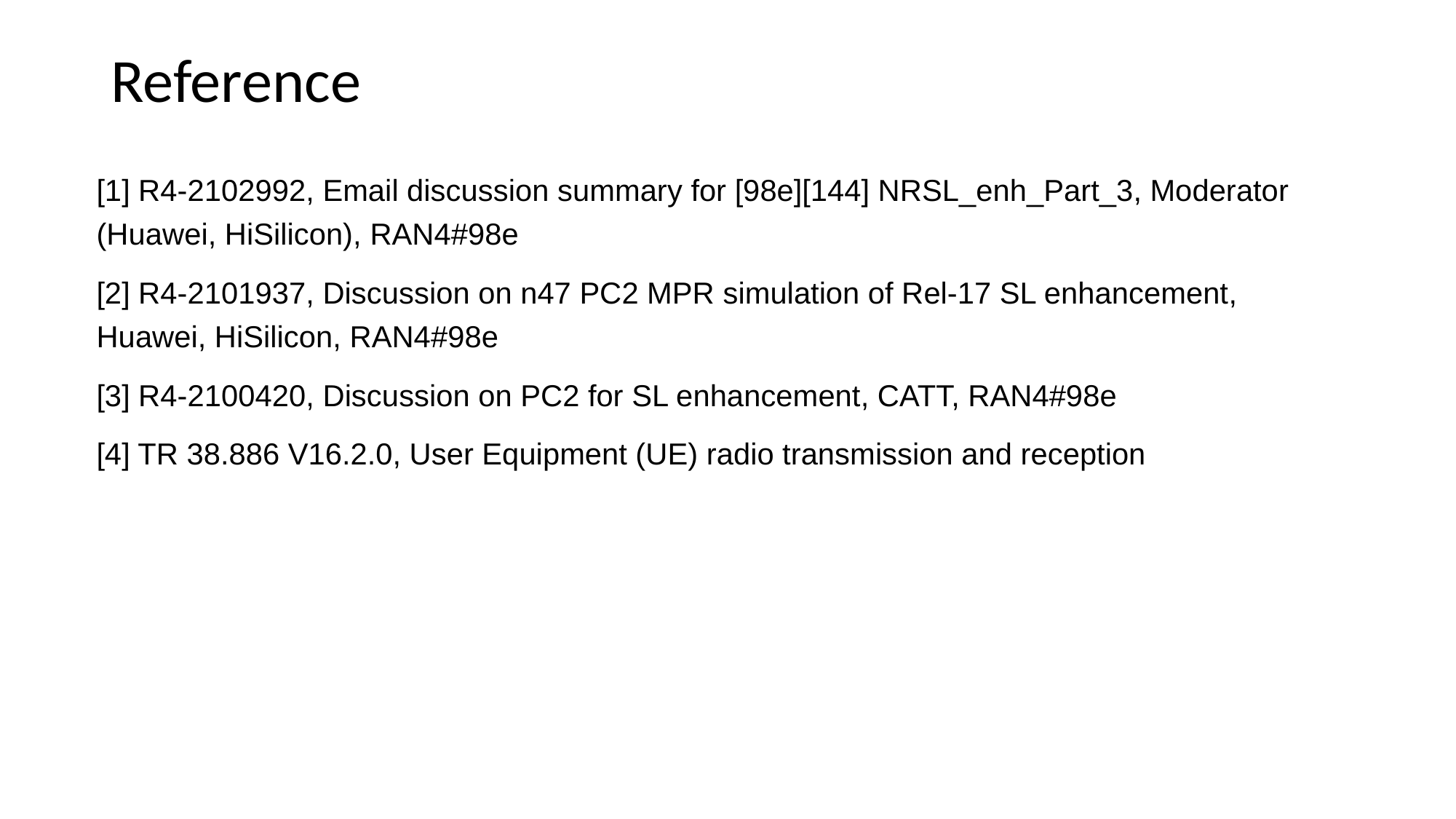

# Reference
[1] R4-2102992, Email discussion summary for [98e][144] NRSL_enh_Part_3, Moderator (Huawei, HiSilicon), RAN4#98e
[2] R4-2101937, Discussion on n47 PC2 MPR simulation of Rel-17 SL enhancement, Huawei, HiSilicon, RAN4#98e
[3] R4-2100420, Discussion on PC2 for SL enhancement, CATT, RAN4#98e
[4] TR 38.886 V16.2.0, User Equipment (UE) radio transmission and reception